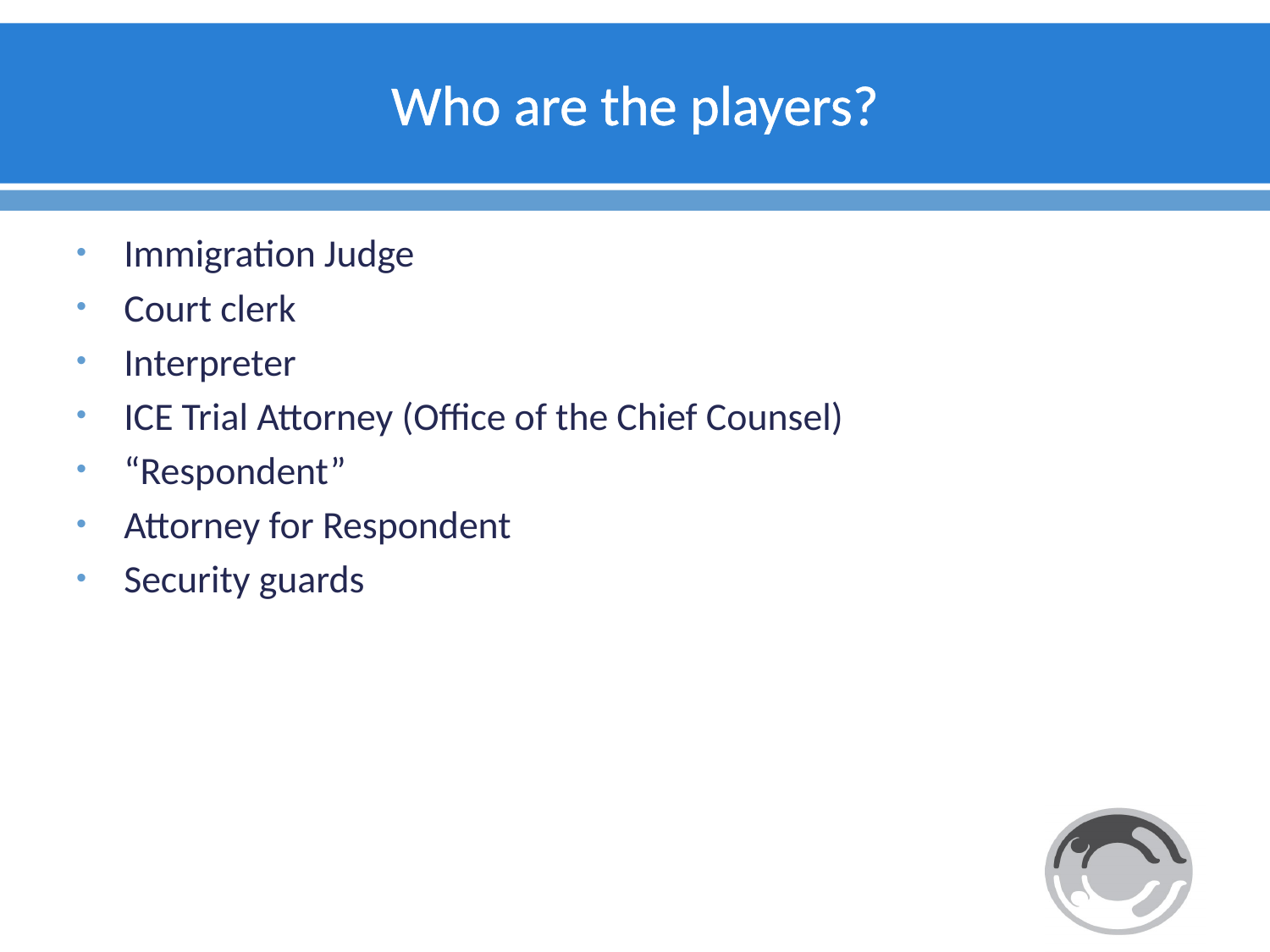

# Who are the players?
Immigration Judge
Court clerk
Interpreter
ICE Trial Attorney (Office of the Chief Counsel)
“Respondent”
Attorney for Respondent
Security guards